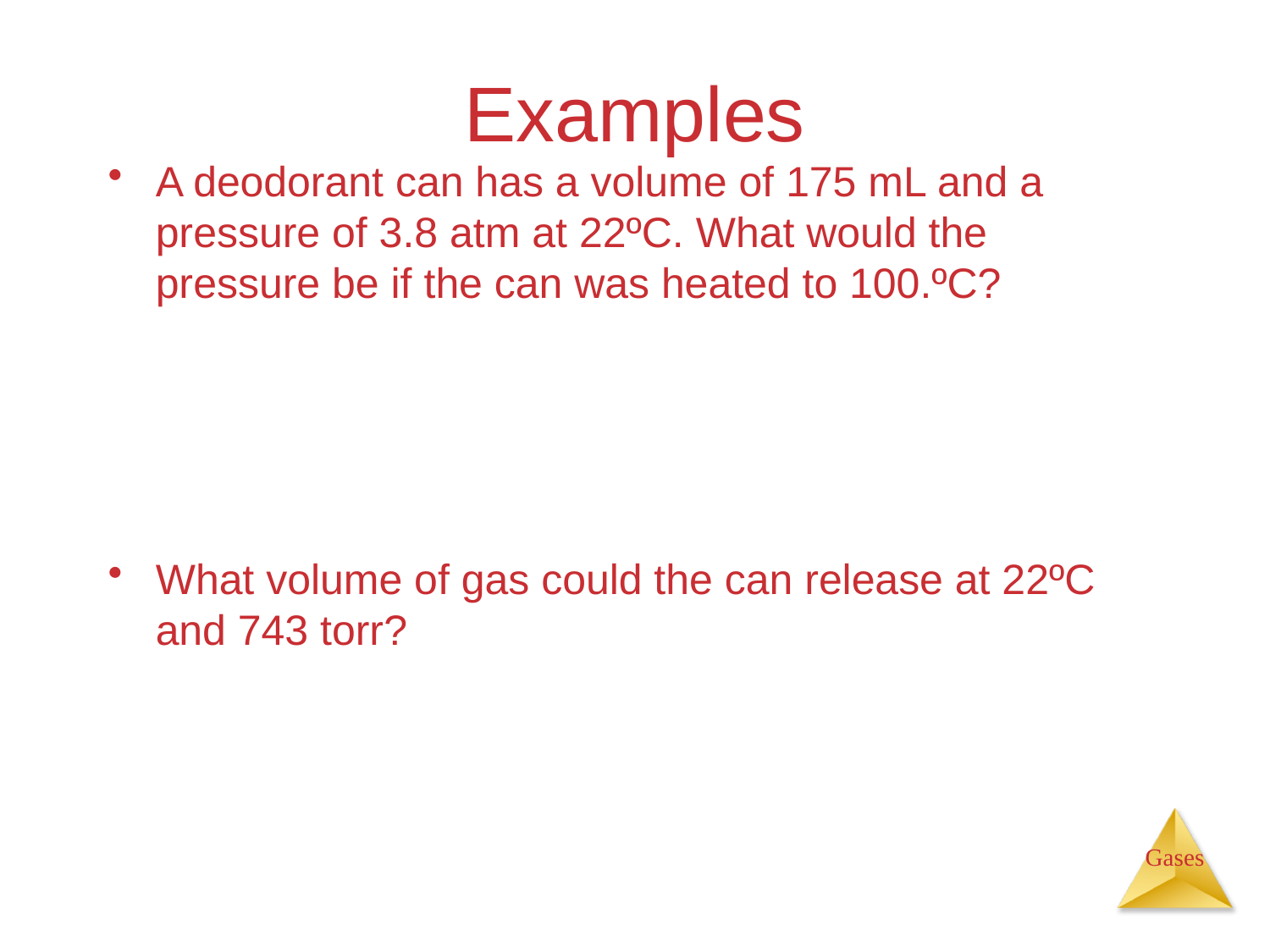

# Examples
A deodorant can has a volume of 175 mL and a pressure of 3.8 atm at 22ºC. What would the pressure be if the can was heated to 100.ºC?

What volume of gas could the can release at 22ºC and 743 torr?